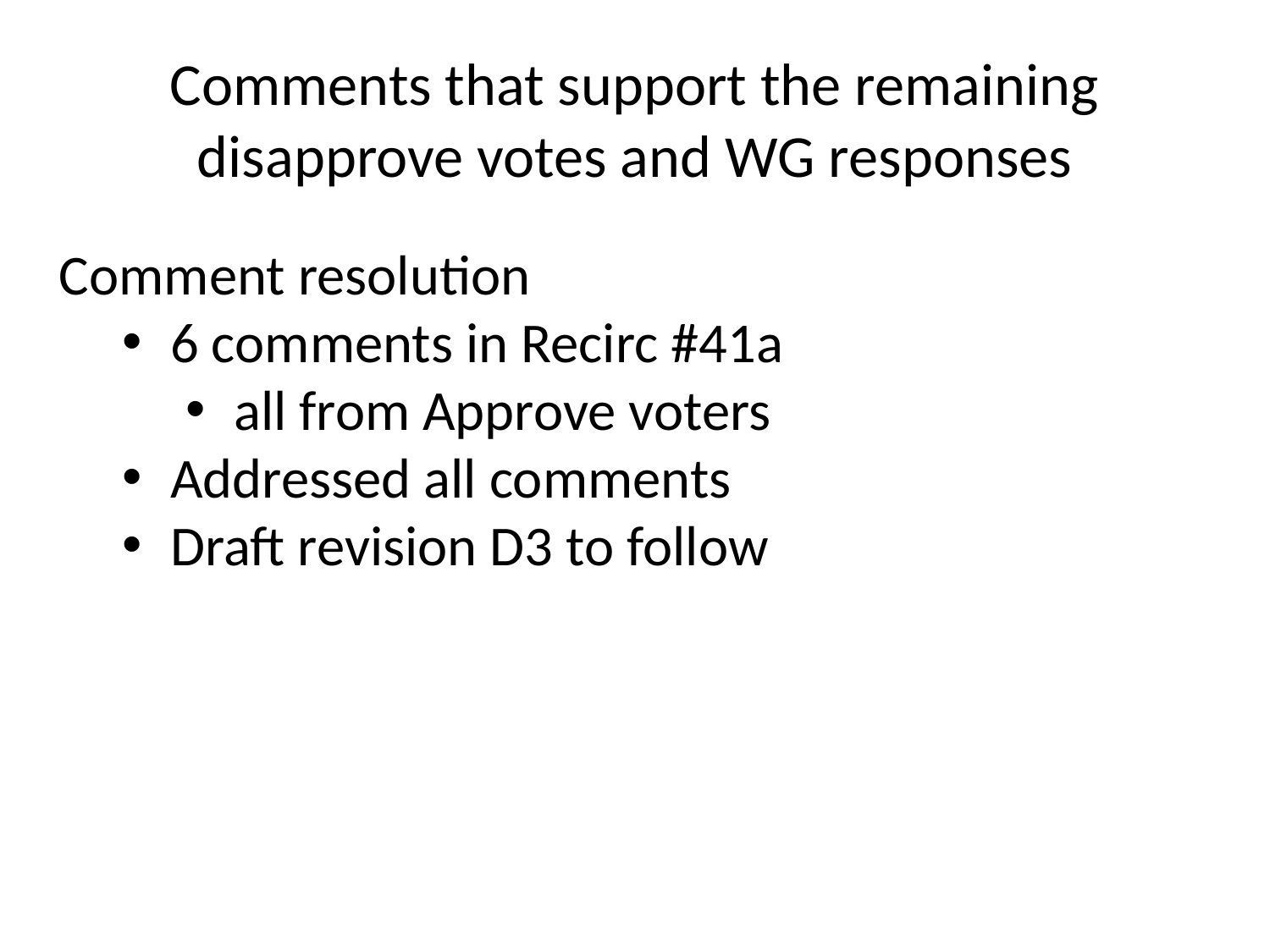

Comments that support the remaining disapprove votes and WG responses
Comment resolution
6 comments in Recirc #41a
all from Approve voters
Addressed all comments
Draft revision D3 to follow